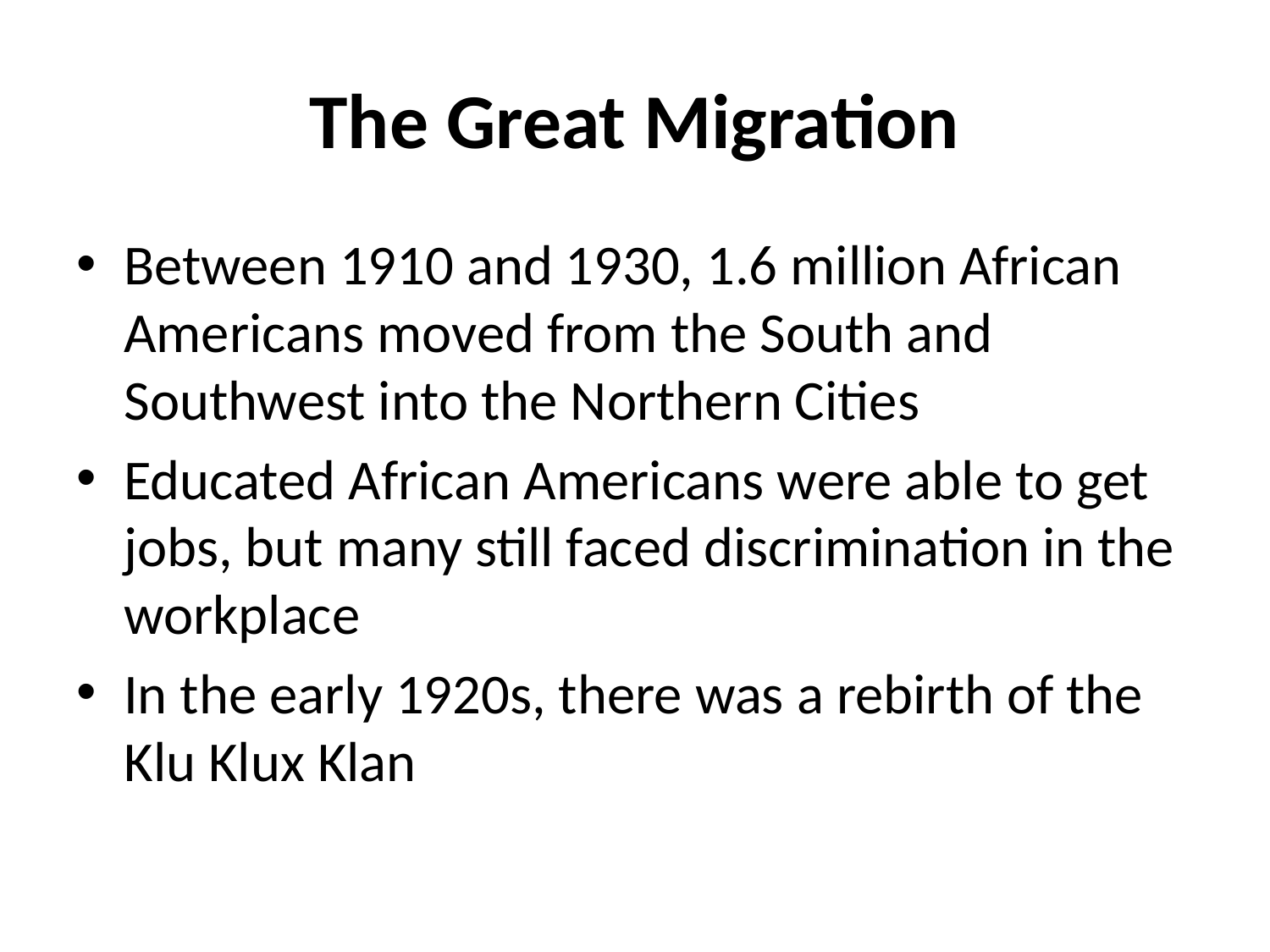

# The Great Migration
Between 1910 and 1930, 1.6 million African Americans moved from the South and Southwest into the Northern Cities
Educated African Americans were able to get jobs, but many still faced discrimination in the workplace
In the early 1920s, there was a rebirth of the Klu Klux Klan